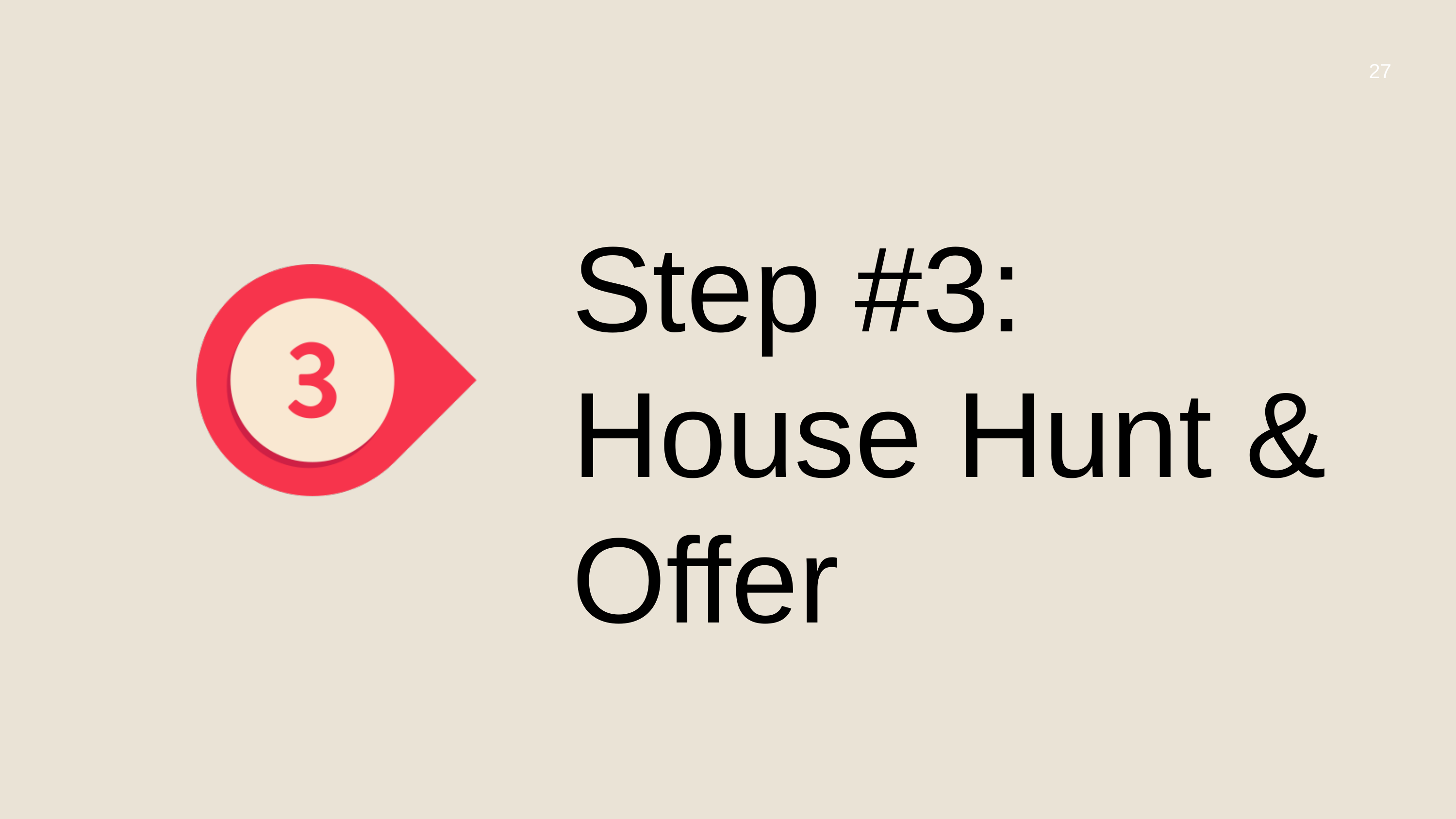

27
Step #3: House Hunt & Offer